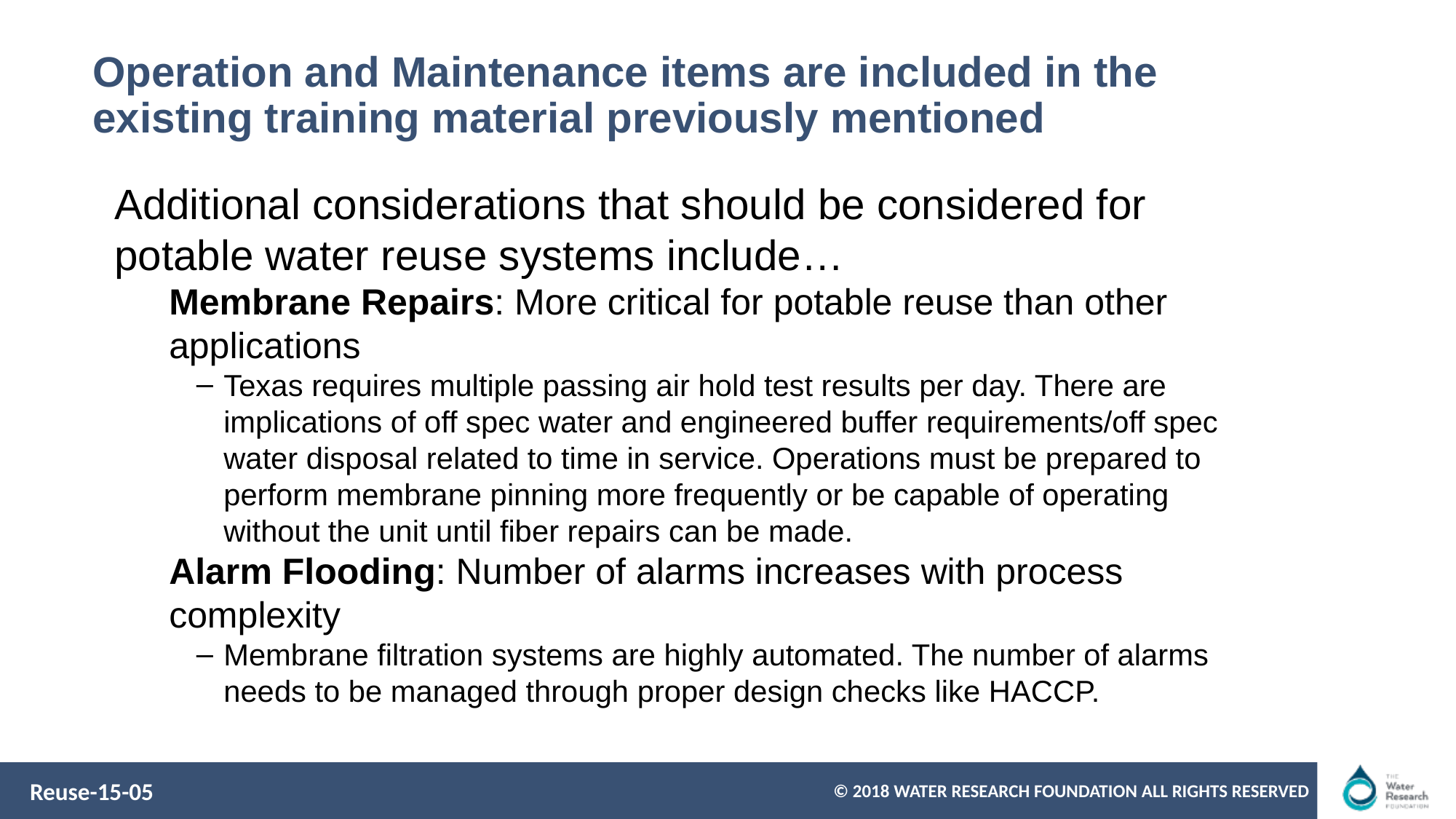

# Operation and Maintenance items are included in the existing training material previously mentioned
Additional considerations that should be considered for potable water reuse systems include…
Membrane Repairs: More critical for potable reuse than other applications
Texas requires multiple passing air hold test results per day. There are implications of off spec water and engineered buffer requirements/off spec water disposal related to time in service. Operations must be prepared to perform membrane pinning more frequently or be capable of operating without the unit until fiber repairs can be made.
Alarm Flooding: Number of alarms increases with process complexity
Membrane filtration systems are highly automated. The number of alarms needs to be managed through proper design checks like HACCP.